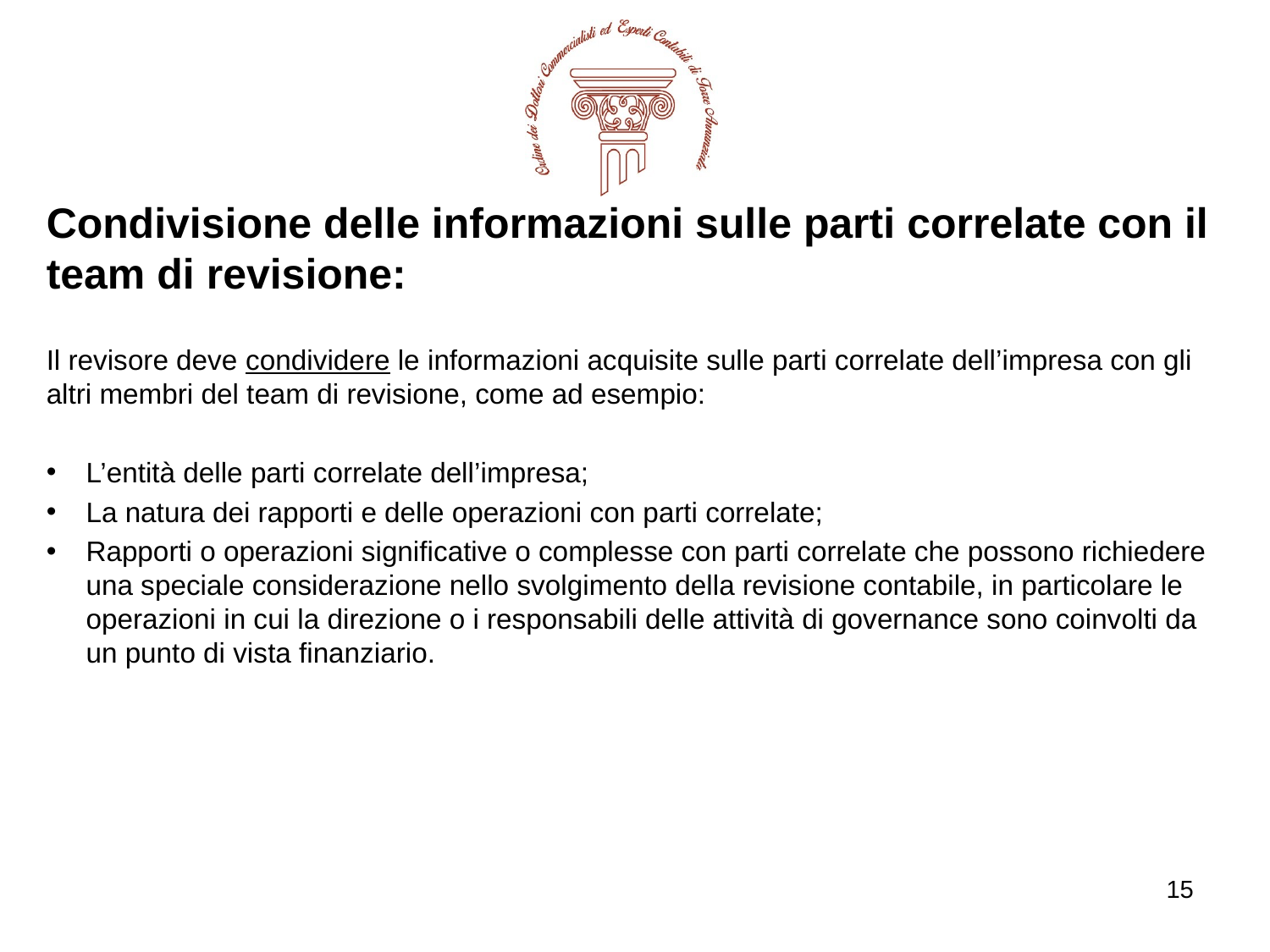

Condivisione delle informazioni sulle parti correlate con il team di revisione:

Il revisore deve condividere le informazioni acquisite sulle parti correlate dell’impresa con gli altri membri del team di revisione, come ad esempio:

L’entità delle parti correlate dell’impresa;
La natura dei rapporti e delle operazioni con parti correlate;
Rapporti o operazioni significative o complesse con parti correlate che possono richiedere una speciale considerazione nello svolgimento della revisione contabile, in particolare le operazioni in cui la direzione o i responsabili delle attività di governance sono coinvolti da un punto di vista finanziario.
15